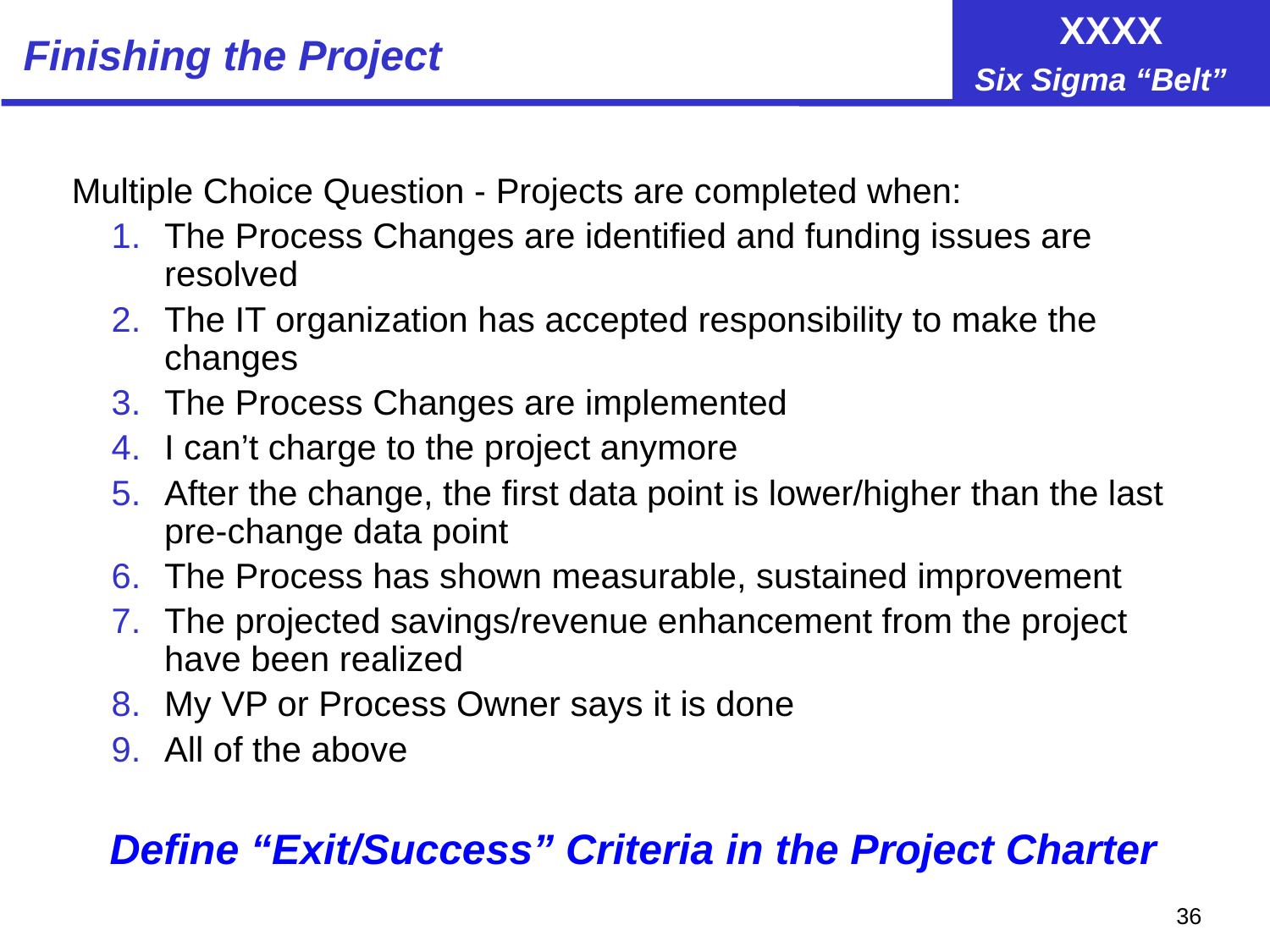

# Finishing the Project
Multiple Choice Question - Projects are completed when:
The Process Changes are identified and funding issues are resolved
The IT organization has accepted responsibility to make the changes
The Process Changes are implemented
I can’t charge to the project anymore
After the change, the first data point is lower/higher than the last pre-change data point
The Process has shown measurable, sustained improvement
The projected savings/revenue enhancement from the project have been realized
My VP or Process Owner says it is done
All of the above
Define “Exit/Success” Criteria in the Project Charter